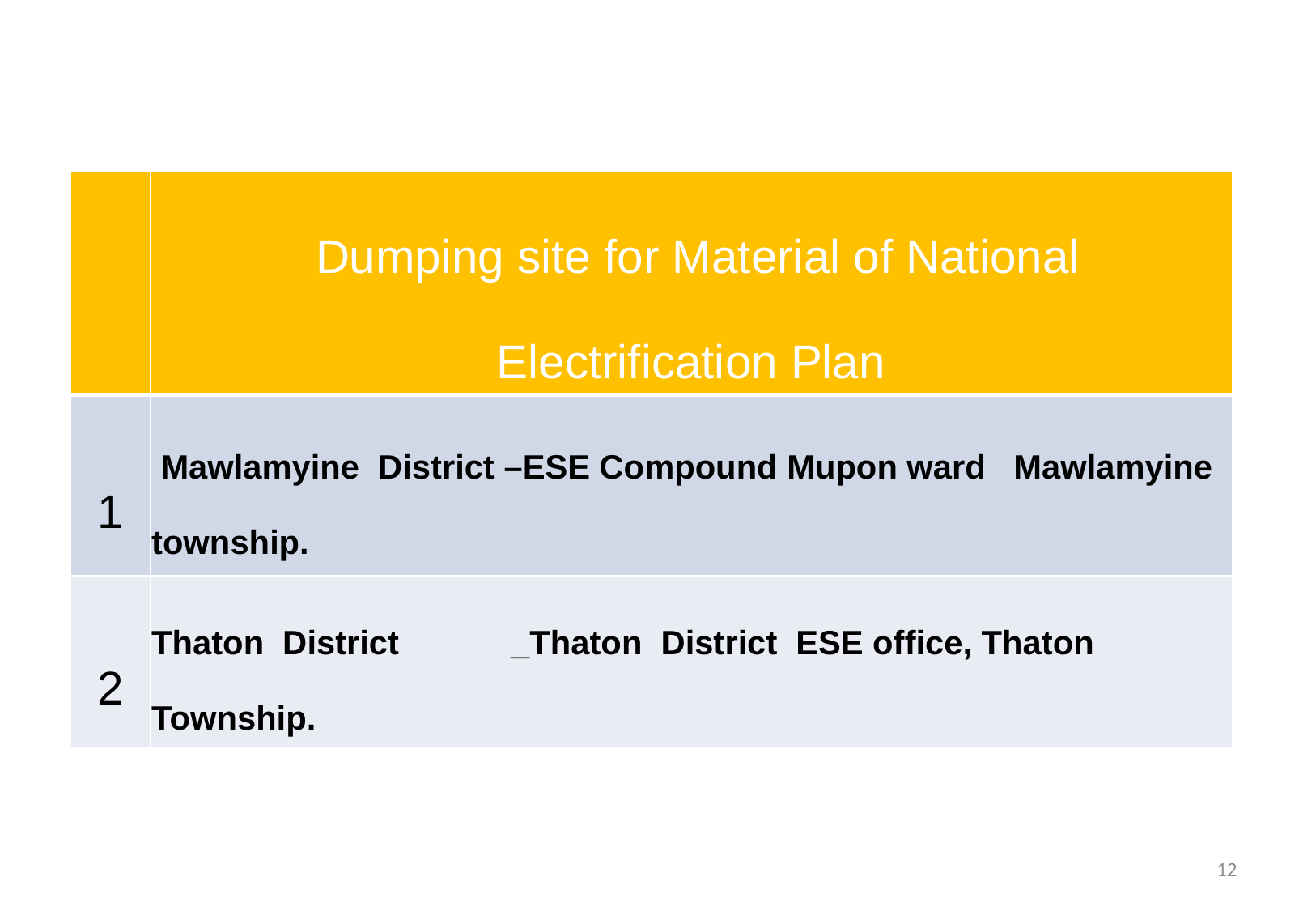

|  | Dumping site for Material of National Electrification Plan |
| --- | --- |
| 1 | Mawlamyine District –ESE Compound Mupon ward Mawlamyine township. |
| 2 | Thaton District \_Thaton District ESE office, Thaton Township. |
12